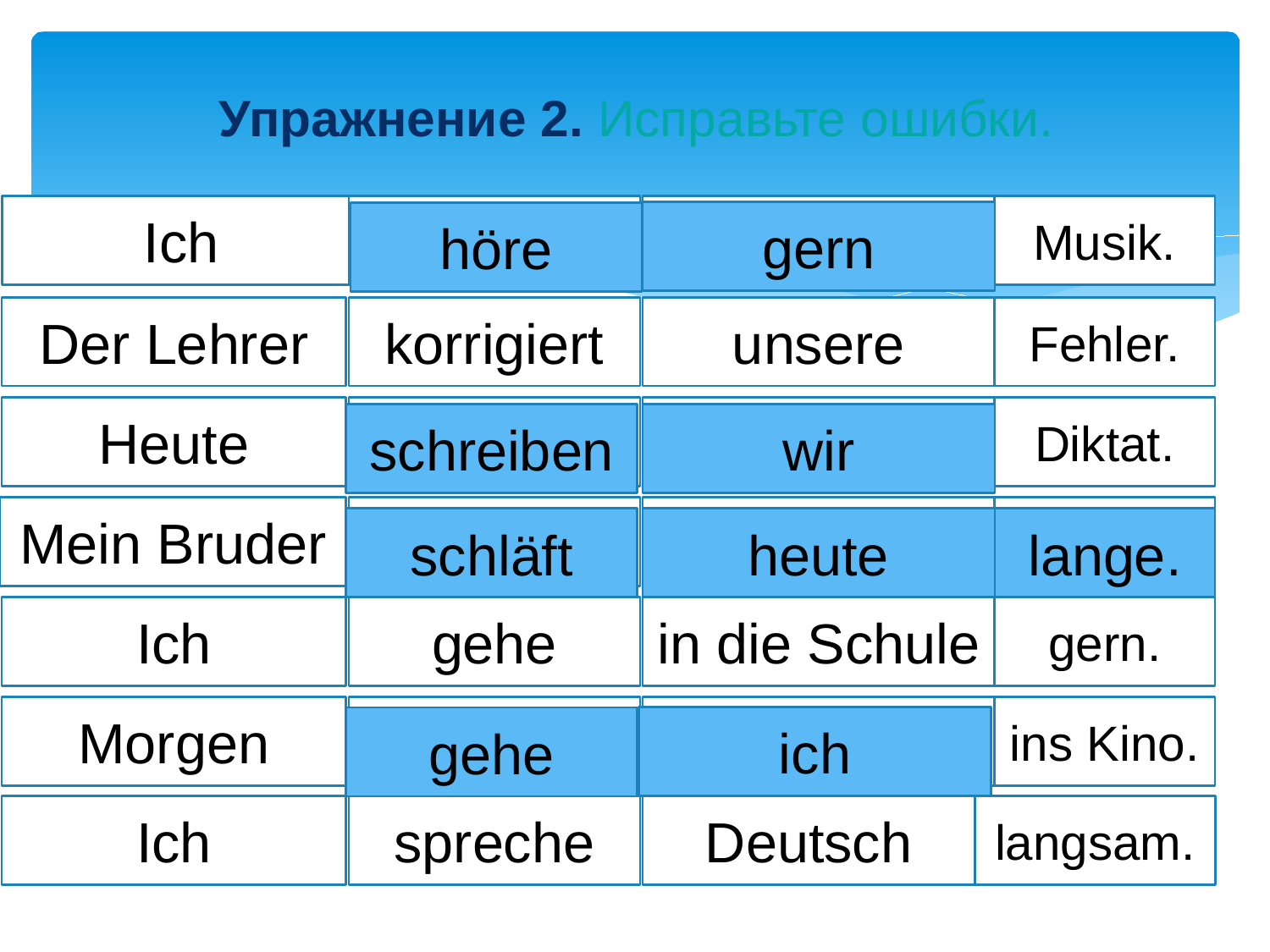

# Упражнение 2. Исправьте ошибки.
Ich
gern
höre
Musik.
gern
höre
Der Lehrer
korrigiert
unsere
Fehler.
Heute
wir
schreiben
Diktat.
schreiben
wir
Mein Bruder
heute
lange
schläft.
schläft
heute
lange.
Ich
gehe
in die Schule
gern.
Morgen
ich
gehe
ins Kino.
ich
gehe
Ich
spreche
Deutsch
langsam.